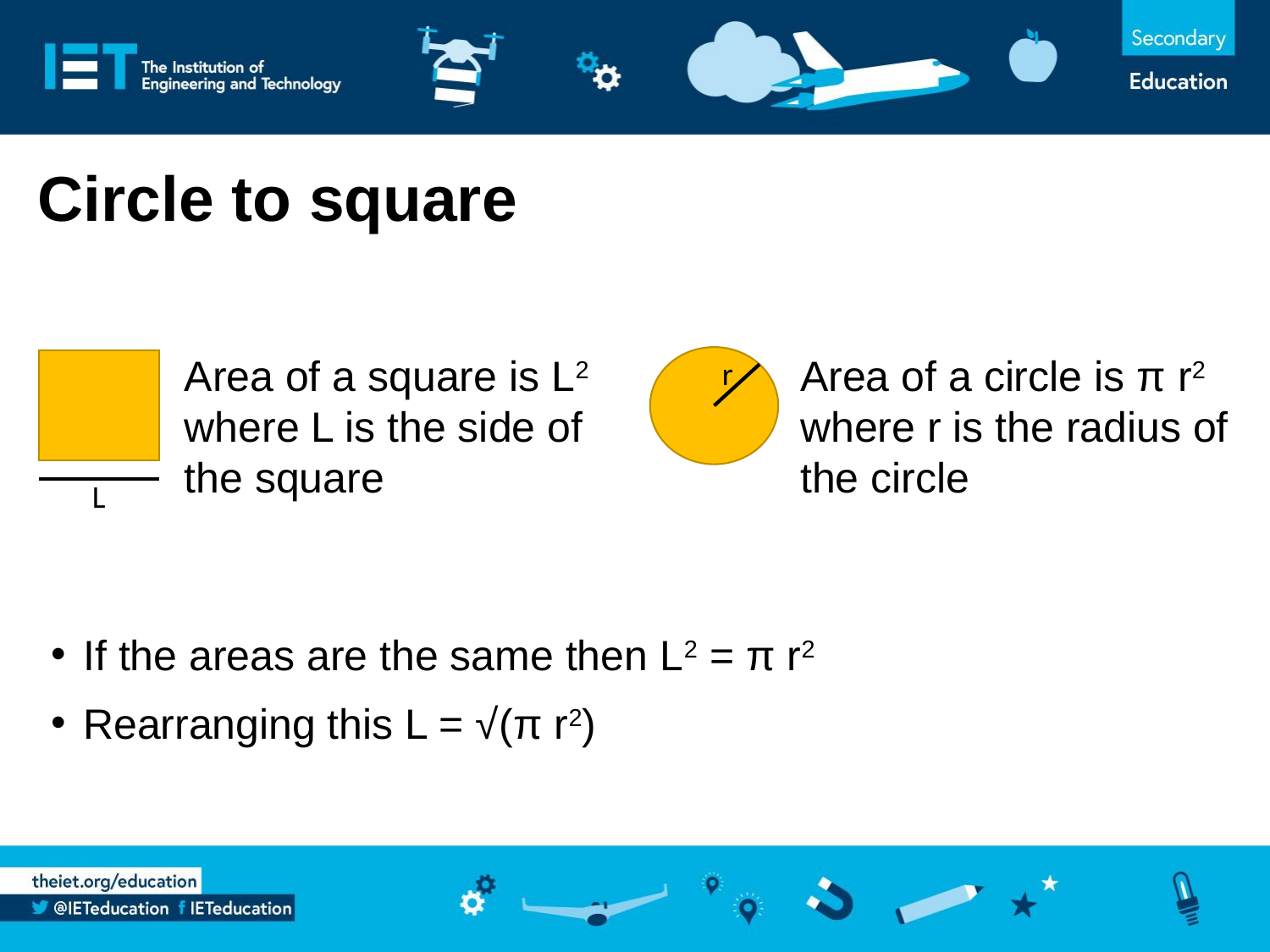

# Circle to square
Area of a square is L2 where L is the side of the square
Area of a circle is π r2 where r is the radius of the circle

r

L
If the areas are the same then L2 = π r2
Rearranging this L = √(π r2)